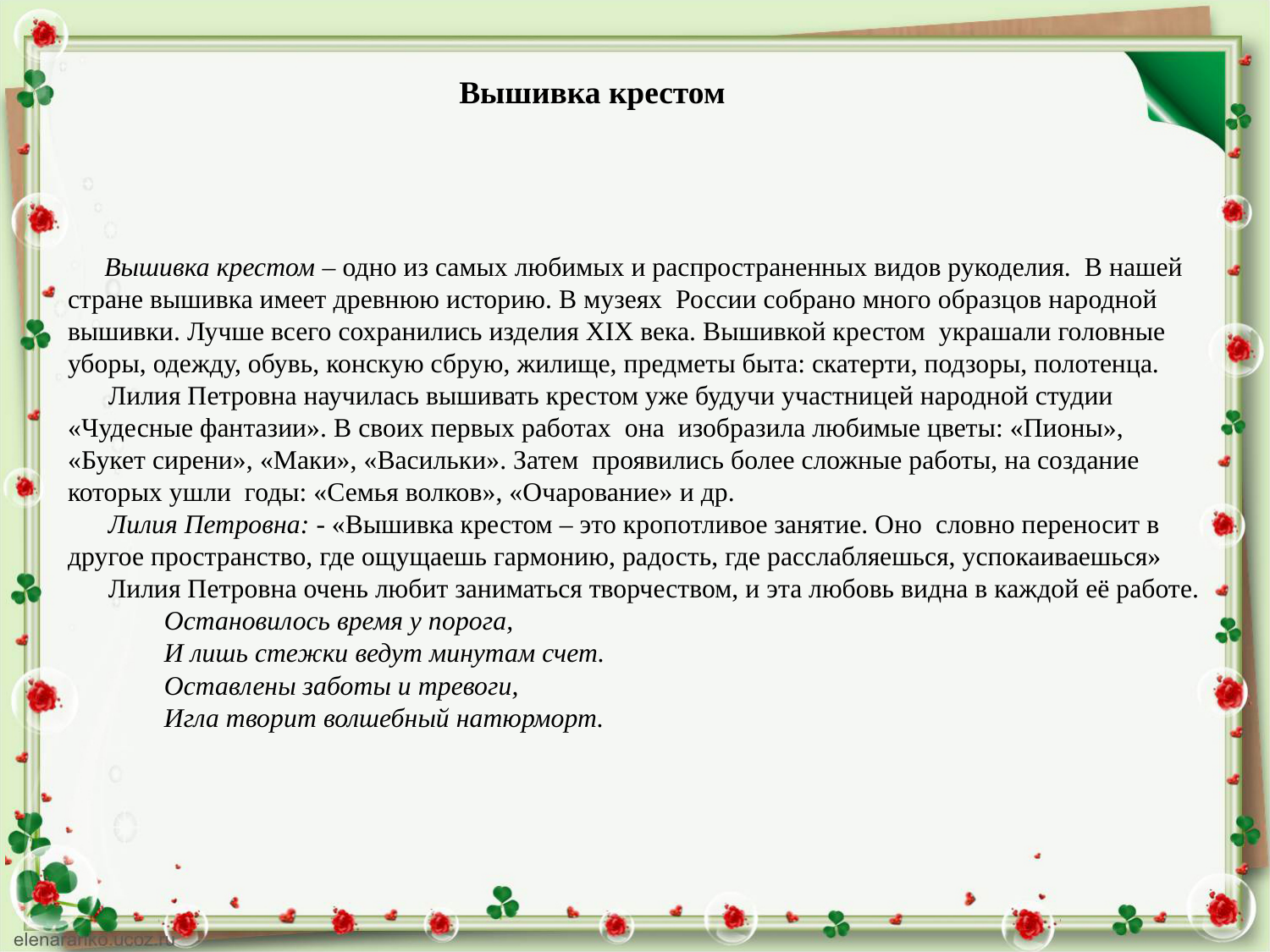

Вышивка крестом
# Вышивка крестом – одно из самых любимых и распространенных видов рукоделия.  В нашей стране вышивка имеет древнюю историю. В музеях  России собрано много образцов народной вышивки. Лучше всего сохранились изделия XIX века. Вышивкой крестом  украшали головные уборы, одежду, обувь, конскую сбрую, жилище, предметы быта: скатерти, подзоры, полотенца. Лилия Петровна научилась вышивать крестом уже будучи участницей народной студии «Чудесные фантазии». В своих первых работах  она  изобразила любимые цветы: «Пионы»,  «Букет сирени», «Маки», «Васильки». Затем  проявились более сложные работы, на создание которых ушли  годы: «Семья волков», «Очарование» и др. Лилия Петровна: - «Вышивка крестом – это кропотливое занятие. Оно  словно переносит в другое пространство, где ощущаешь гармонию, радость, где расслабляешься, успокаиваешься» Лилия Петровна очень любит заниматься творчеством, и эта любовь видна в каждой её работе. Остановилось время у порога,  И лишь стежки ведут минутам счет.  Оставлены заботы и тревоги,  Игла творит волшебный натюрморт.